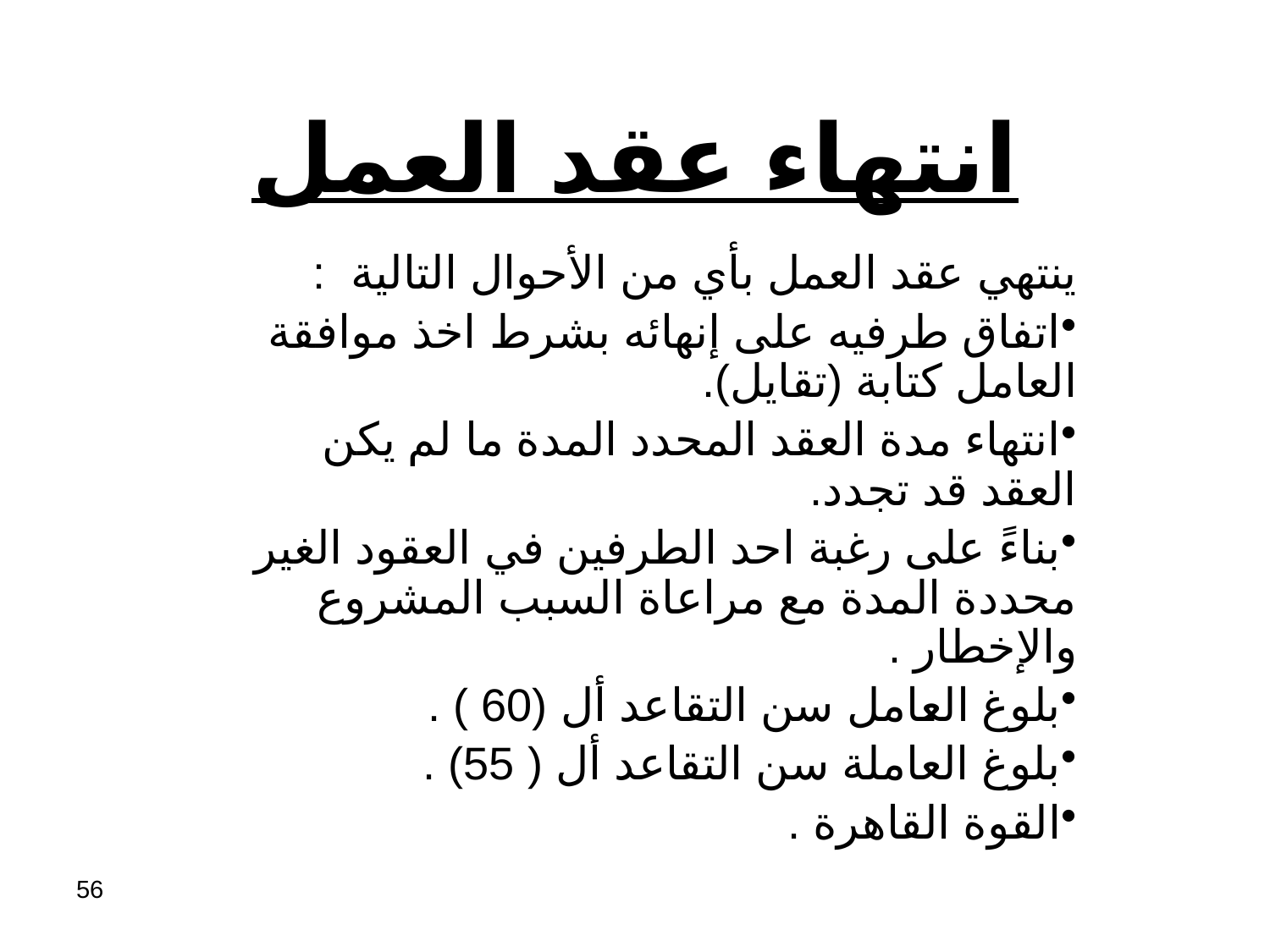

# انتهاء عقد العمل
ينتهي عقد العمل بأي من الأحوال التالية  :
اتفاق طرفيه على إنهائه بشرط اخذ موافقة العامل كتابة (تقايل).
انتهاء مدة العقد المحدد المدة ما لم يكن العقد قد تجدد.
بناءً على رغبة احد الطرفين في العقود الغير محددة المدة مع مراعاة السبب المشروع والإخطار .
بلوغ العامل سن التقاعد أل (60 ) .
بلوغ العاملة سن التقاعد أل ( 55) .
القوة القاهرة .

56